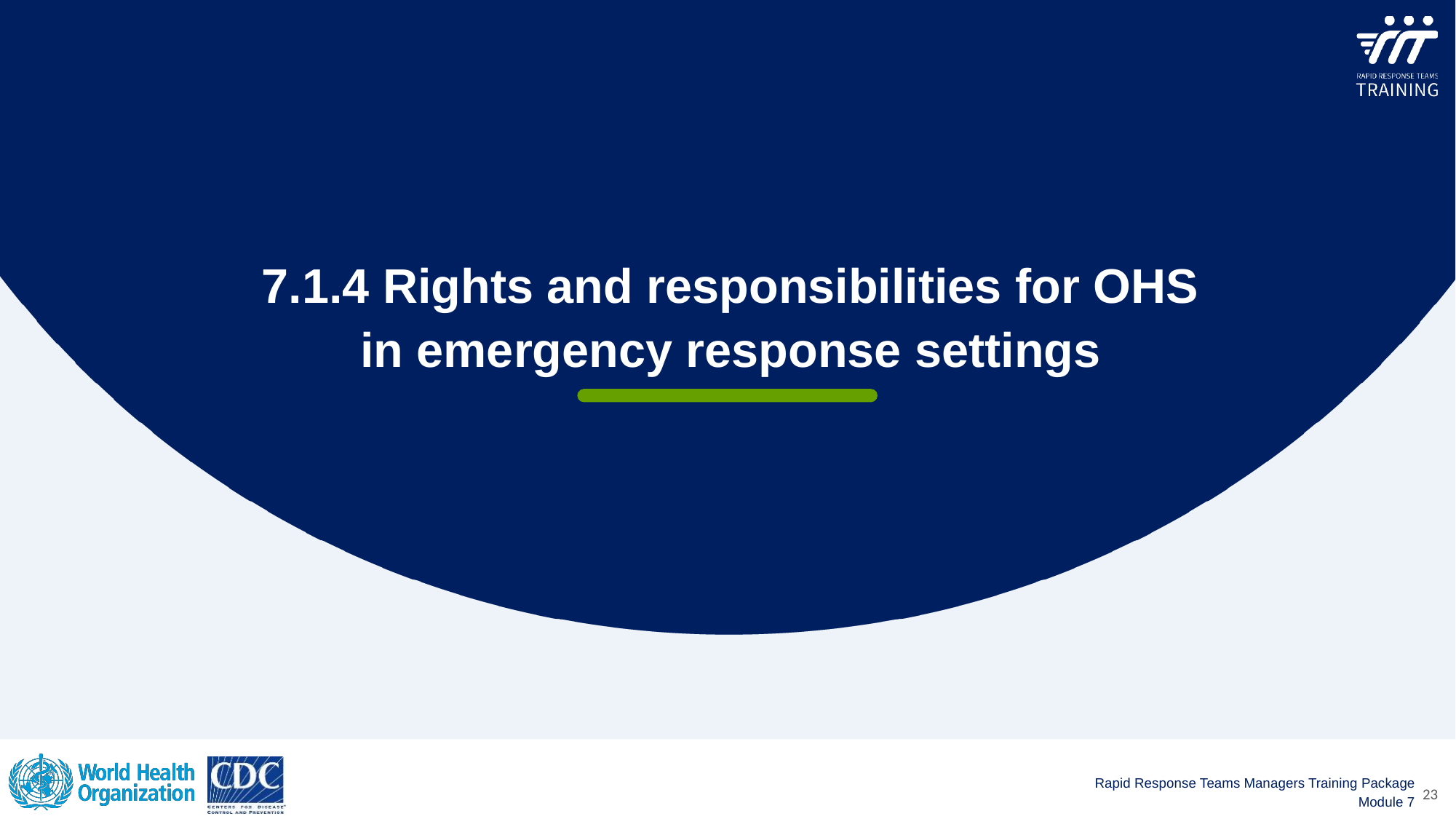

7.1.4 Rights and responsibilities for OHS in emergency response settings

23